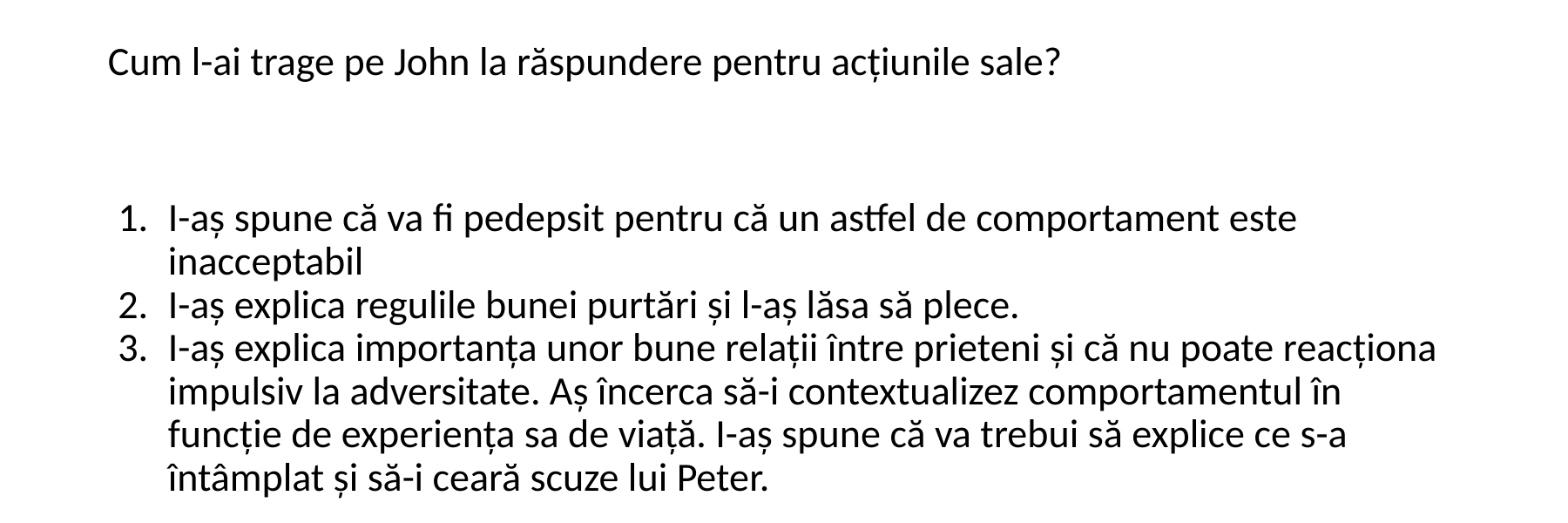

Cum l-ai trage pe John la răspundere pentru acțiunile sale?

I-aș spune că va fi pedepsit pentru că un astfel de comportament este inacceptabil
I-aș explica regulile bunei purtări și l-aș lăsa să plece.
I-aș explica importanța unor bune relații între prieteni și că nu poate reacționa impulsiv la adversitate. Aș încerca să-i contextualizez comportamentul în funcție de experiența sa de viață. I-aș spune că va trebui să explice ce s-a întâmplat și să-i ceară scuze lui Peter.